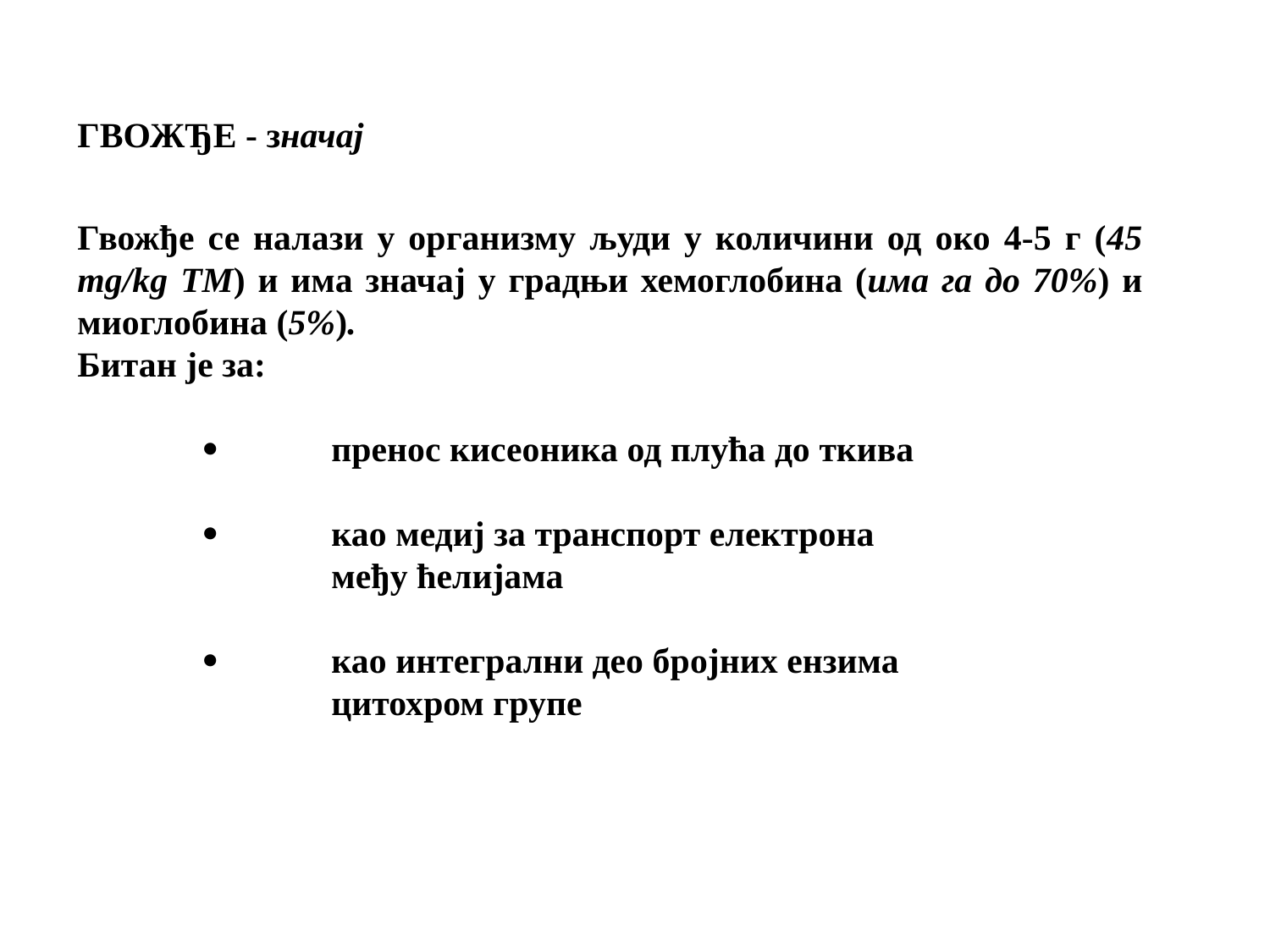

ГВОЖЂЕ - значај

Гвожђе се налази у организму људи у количини од око 4-5 г (45 mg/kg TM) и има значај у градњи хемоглобина (има га до 70%) и миоглобина (5%).
Битан је за:

•	пренос кисеоника од плућа до ткива

•	као медиј за транспорт електрона
	међу ћелијама

•	као интегрални део бројних ензима
	цитохром групе